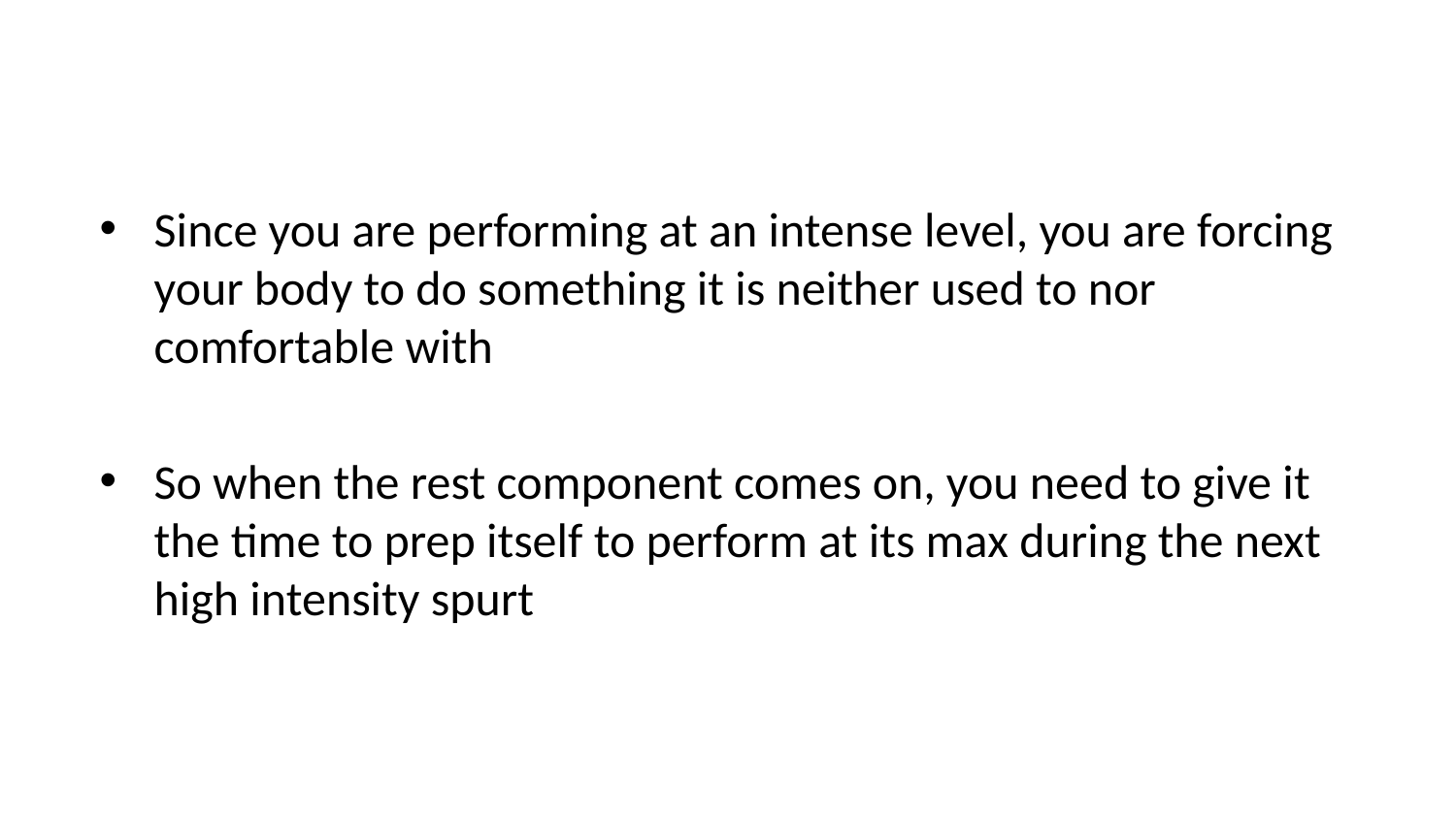

Since you are performing at an intense level, you are forcing your body to do something it is neither used to nor comfortable with

So when the rest component comes on, you need to give it the time to prep itself to perform at its max during the next high intensity spurt